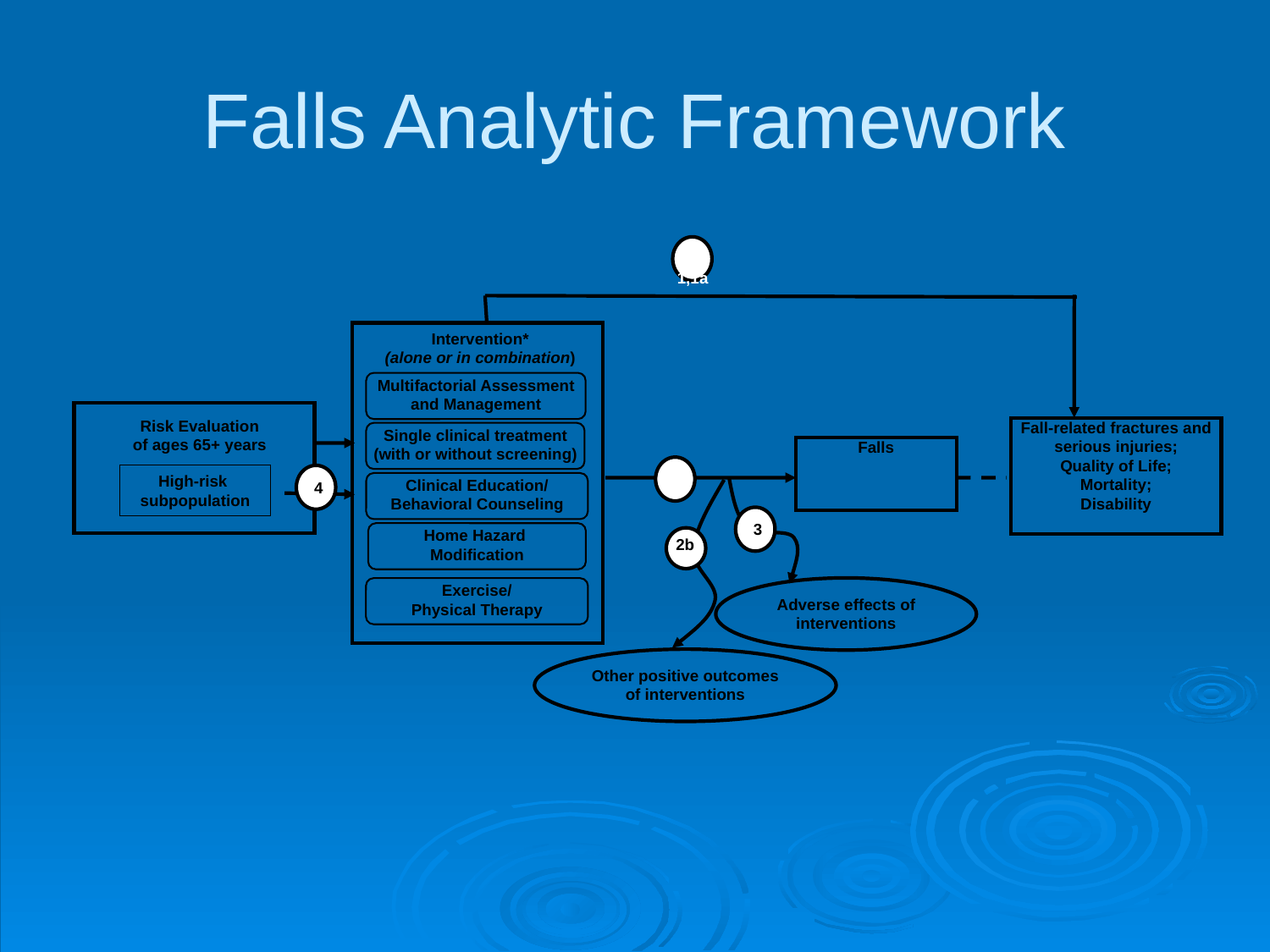

# Falls Analytic Framework

1,1a

Intervention*
(alone or in combination)
Multifactorial Assessment and Management

Risk Evaluation of ages 65+ years

Fall-related fractures and serious injuries;
Quality of Life;
Mortality;
Disability
Single clinical treatment
(with or without screening)
Falls

High-risk
subpopulation
4
2,2a

Clinical Education/
Behavioral Counseling

3
Home Hazard
Modification

2b
Adverse effects of interventions
Exercise/
Physical Therapy

Other positive outcomes of interventions